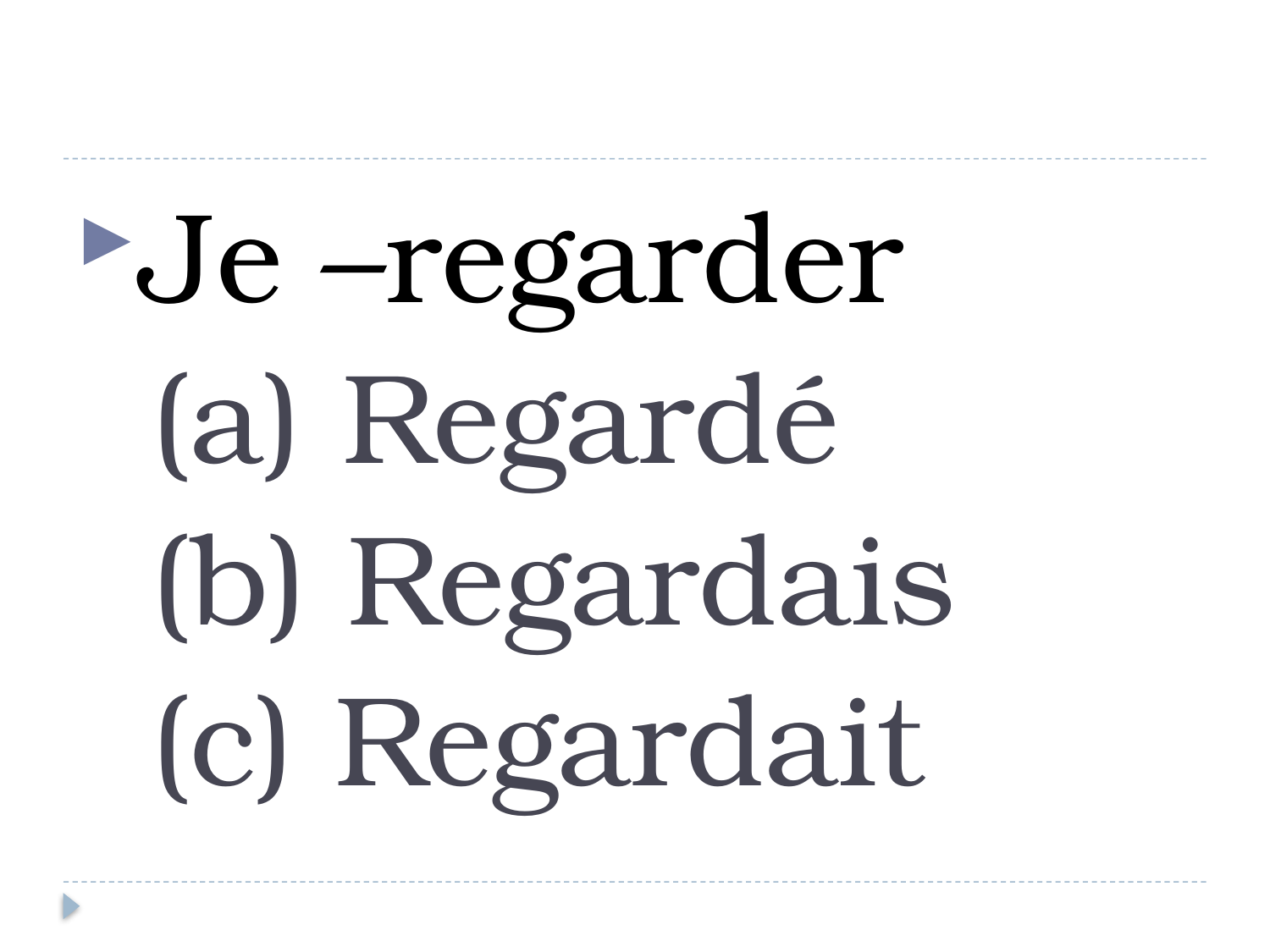

#
Je –regarder
	(a) Regardé
	(b) Regardais
	(c) Regardait